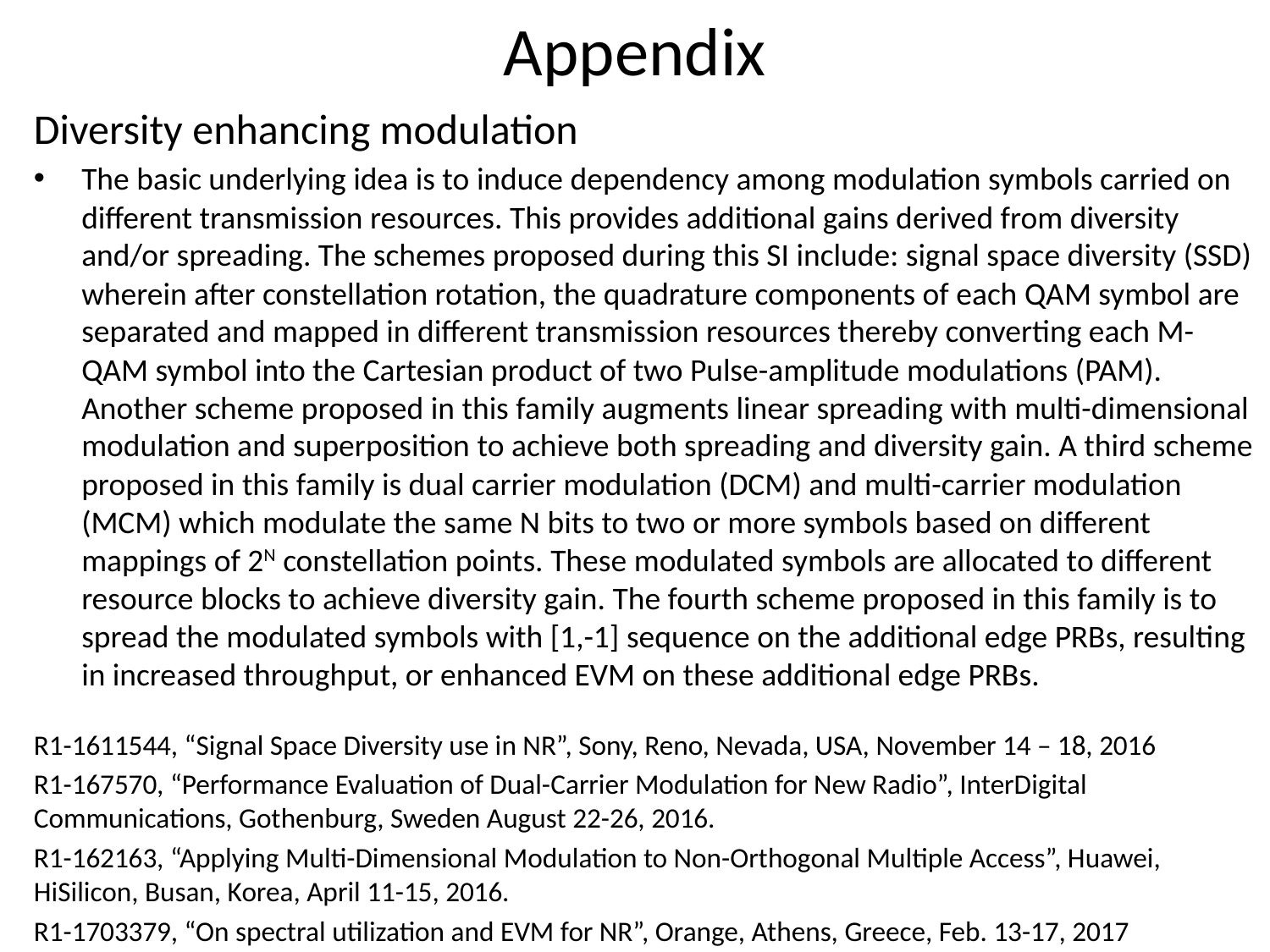

# Appendix
Diversity enhancing modulation
The basic underlying idea is to induce dependency among modulation symbols carried on different transmission resources. This provides additional gains derived from diversity and/or spreading. The schemes proposed during this SI include: signal space diversity (SSD) wherein after constellation rotation, the quadrature components of each QAM symbol are separated and mapped in different transmission resources thereby converting each M-QAM symbol into the Cartesian product of two Pulse-amplitude modulations (PAM). Another scheme proposed in this family augments linear spreading with multi-dimensional modulation and superposition to achieve both spreading and diversity gain. A third scheme proposed in this family is dual carrier modulation (DCM) and multi-carrier modulation (MCM) which modulate the same N bits to two or more symbols based on different mappings of 2N constellation points. These modulated symbols are allocated to different resource blocks to achieve diversity gain. The fourth scheme proposed in this family is to spread the modulated symbols with [1,-1] sequence on the additional edge PRBs, resulting in increased throughput, or enhanced EVM on these additional edge PRBs.

R1-1611544, “Signal Space Diversity use in NR”, Sony, Reno, Nevada, USA, November 14 – 18, 2016
R1-167570, “Performance Evaluation of Dual-Carrier Modulation for New Radio”, InterDigital Communications, Gothenburg, Sweden August 22-26, 2016.
R1-162163, “Applying Multi-Dimensional Modulation to Non-Orthogonal Multiple Access”, Huawei, HiSilicon, Busan, Korea, April 11-15, 2016.
R1-1703379, “On spectral utilization and EVM for NR”, Orange, Athens, Greece, Feb. 13-17, 2017